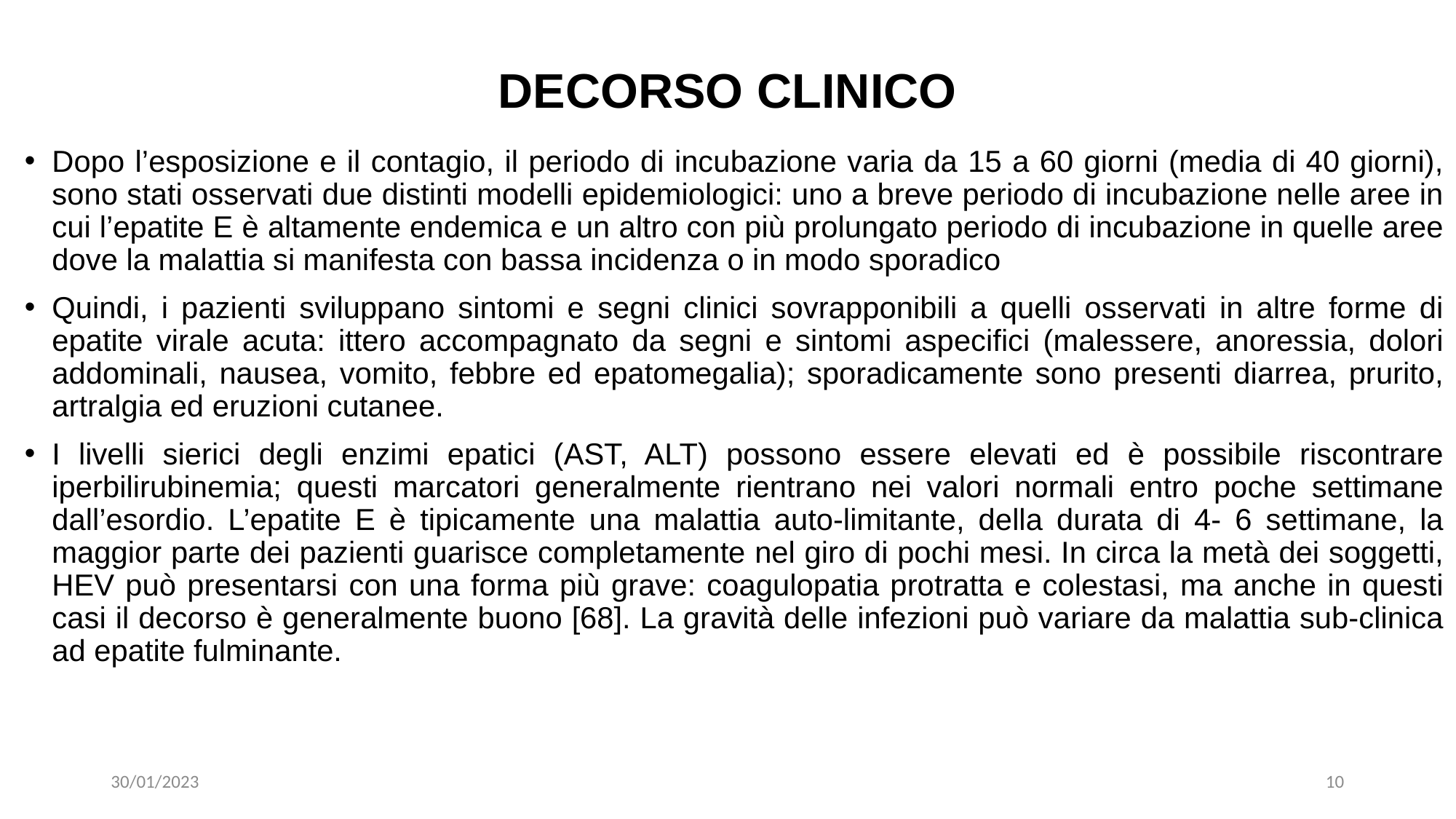

# DECORSO CLINICO
Dopo l’esposizione e il contagio, il periodo di incubazione varia da 15 a 60 giorni (media di 40 giorni), sono stati osservati due distinti modelli epidemiologici: uno a breve periodo di incubazione nelle aree in cui l’epatite E è altamente endemica e un altro con più prolungato periodo di incubazione in quelle aree dove la malattia si manifesta con bassa incidenza o in modo sporadico
Quindi, i pazienti sviluppano sintomi e segni clinici sovrapponibili a quelli osservati in altre forme di epatite virale acuta: ittero accompagnato da segni e sintomi aspecifici (malessere, anoressia, dolori addominali, nausea, vomito, febbre ed epatomegalia); sporadicamente sono presenti diarrea, prurito, artralgia ed eruzioni cutanee.
I livelli sierici degli enzimi epatici (AST, ALT) possono essere elevati ed è possibile riscontrare iperbilirubinemia; questi marcatori generalmente rientrano nei valori normali entro poche settimane dall’esordio. L’epatite E è tipicamente una malattia auto-limitante, della durata di 4- 6 settimane, la maggior parte dei pazienti guarisce completamente nel giro di pochi mesi. In circa la metà dei soggetti, HEV può presentarsi con una forma più grave: coagulopatia protratta e colestasi, ma anche in questi casi il decorso è generalmente buono [68]. La gravità delle infezioni può variare da malattia sub-clinica ad epatite fulminante.
30/01/2023

10